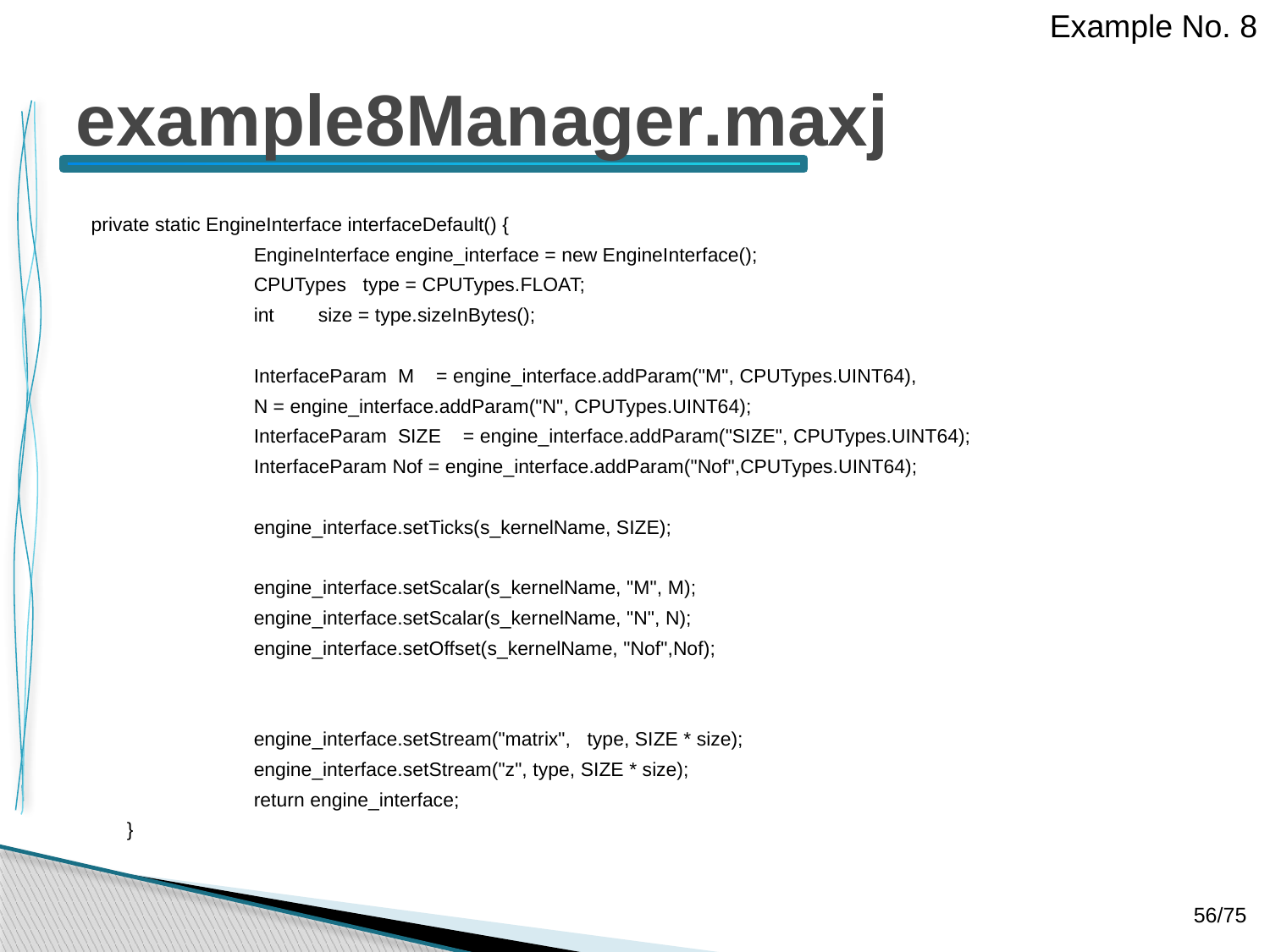

Example No. 8
# example8Manager.maxj
private static EngineInterface interfaceDefault() {
		EngineInterface engine_interface = new EngineInterface();
		CPUTypes   type = CPUTypes.FLOAT;
		int        size = type.sizeInBytes();

		InterfaceParam  M    = engine_interface.addParam("M", CPUTypes.UINT64),
		N = engine_interface.addParam("N", CPUTypes.UINT64);
		InterfaceParam  SIZE    = engine_interface.addParam("SIZE", CPUTypes.UINT64);
		InterfaceParam Nof = engine_interface.addParam("Nof",CPUTypes.UINT64);

		engine_interface.setTicks(s_kernelName, SIZE);

		engine_interface.setScalar(s_kernelName, "M", M);
		engine_interface.setScalar(s_kernelName, "N", N);
		engine_interface.setOffset(s_kernelName, "Nof",Nof);

		engine_interface.setStream("matrix",   type, SIZE * size);
		engine_interface.setStream("z", type, SIZE * size);
		return engine_interface;
	}